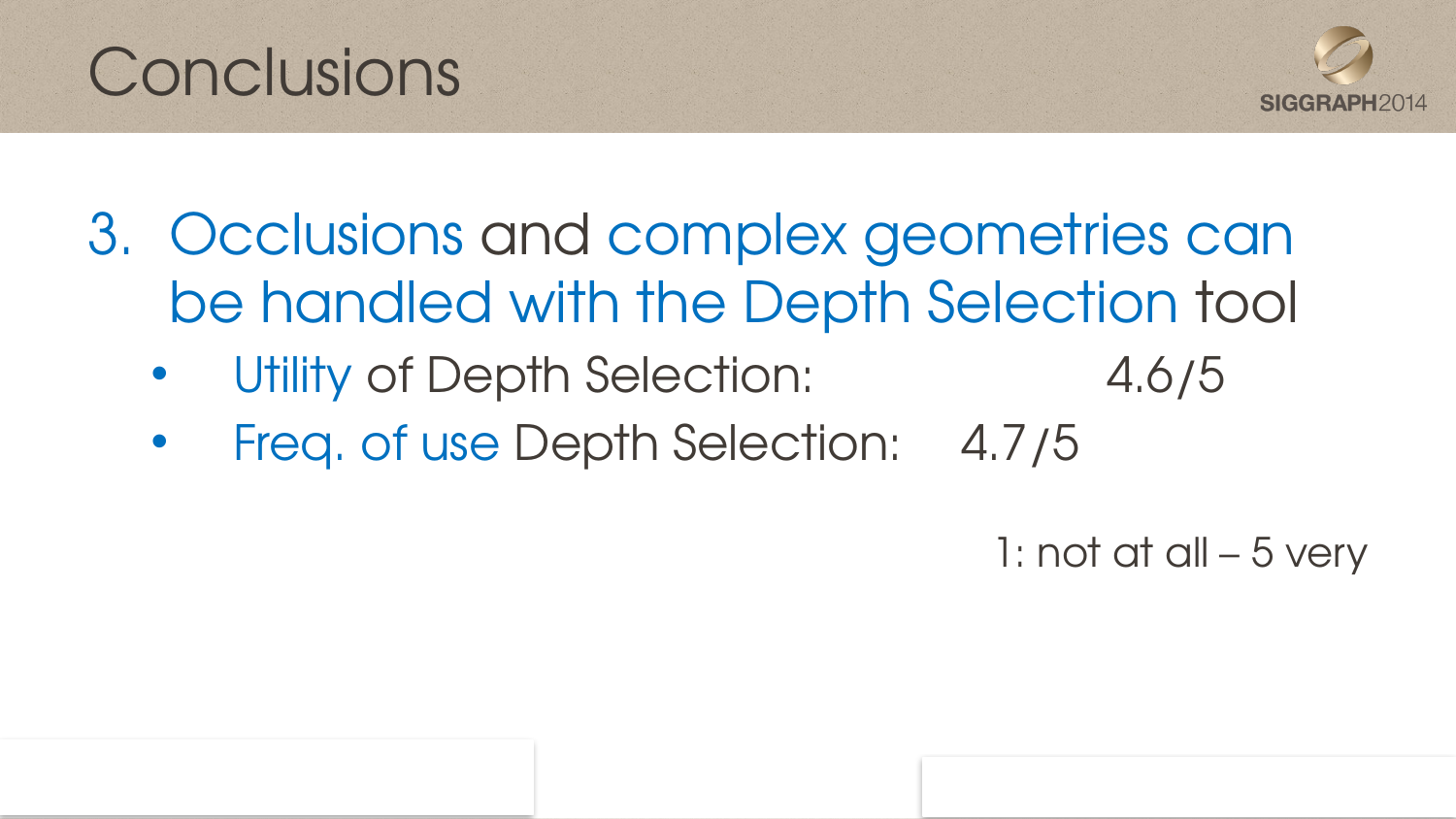

Conclusions
Occlusions and complex geometries can be handled with the Depth Selection tool
Utility of Depth Selection: 		4.6/5
Freq. of use Depth Selection: 	4.7/5
										1: not at all – 5 very